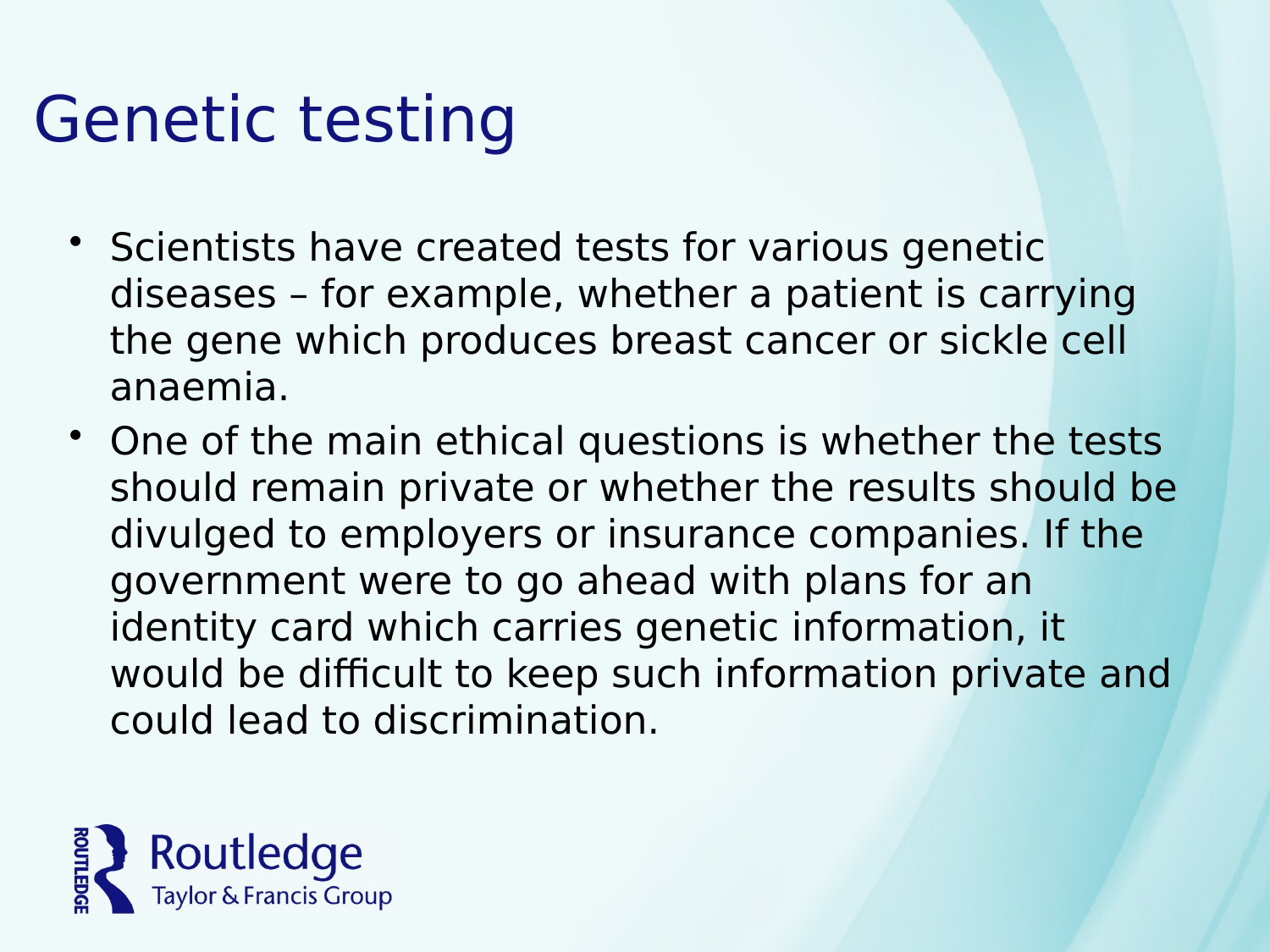

# Genetic testing
Scientists have created tests for various genetic diseases – for example, whether a patient is carrying the gene which produces breast cancer or sickle cell anaemia.
One of the main ethical questions is whether the tests should remain private or whether the results should be divulged to employers or insurance companies. If the government were to go ahead with plans for an identity card which carries genetic information, it would be difficult to keep such information private and could lead to discrimination.